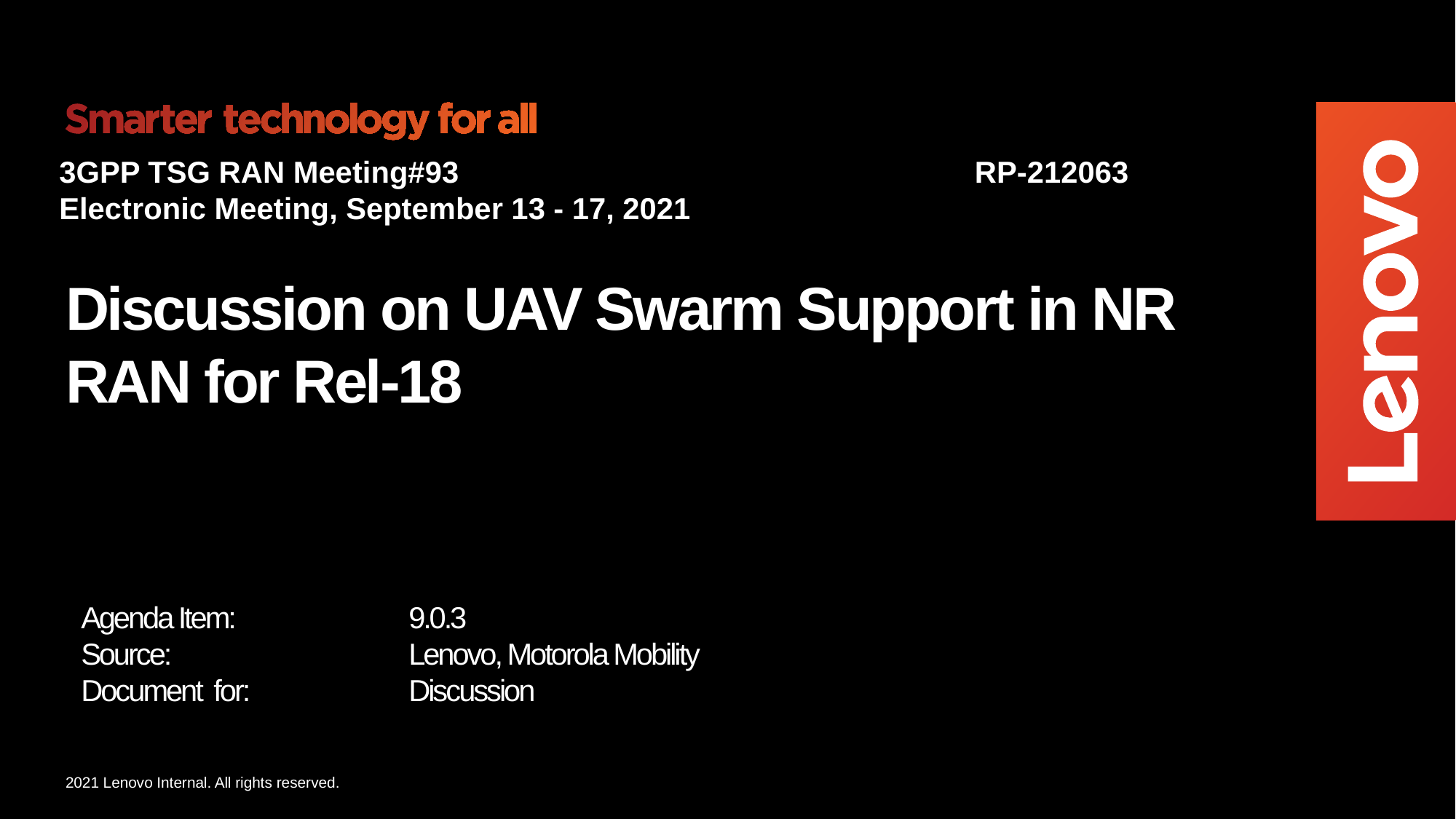

3GPP TSG RAN Meeting#93	                  	            		     RP-212063
Electronic Meeting, September 13 - 17, 2021
# Discussion on UAV Swarm Support in NR RAN for Rel-18
Agenda Item:		9.0.3
Source:			Lenovo, Motorola Mobility
Document  for:		Discussion
 5G Team / Lenovo Research / MBG